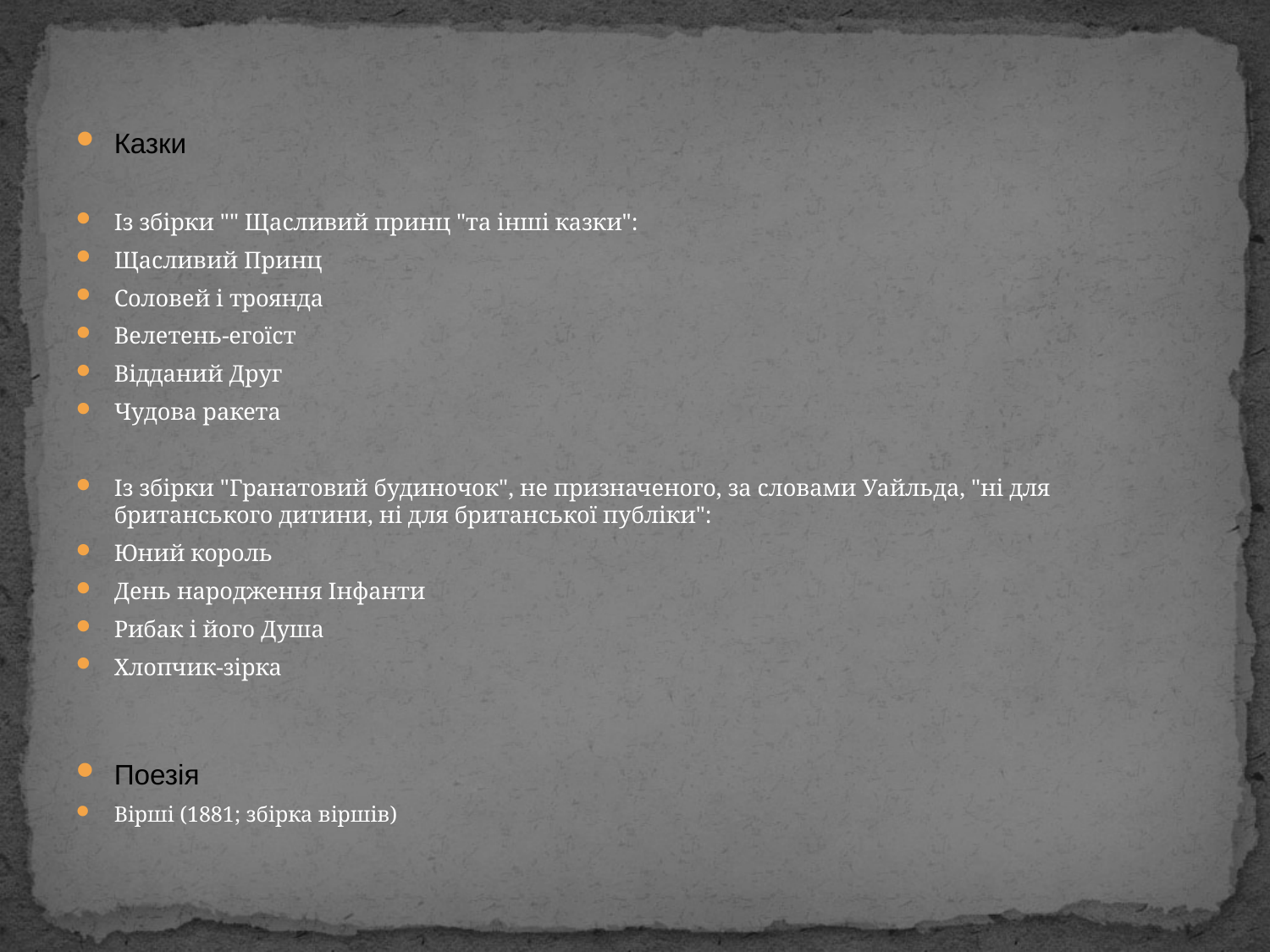

Казки

Із збірки "" Щасливий принц "та інші казки":
Щасливий Принц
Соловей і троянда
Велетень-егоїст
Відданий Друг
Чудова ракета

Із збірки "Гранатовий будиночок", не призначеного, за словами Уайльда, "ні для британського дитини, ні для британської публіки":
Юний король
День народження Інфанти
Рибак і його Душа
Хлопчик-зірка

Поезія
Вірші (1881; збірка віршів)